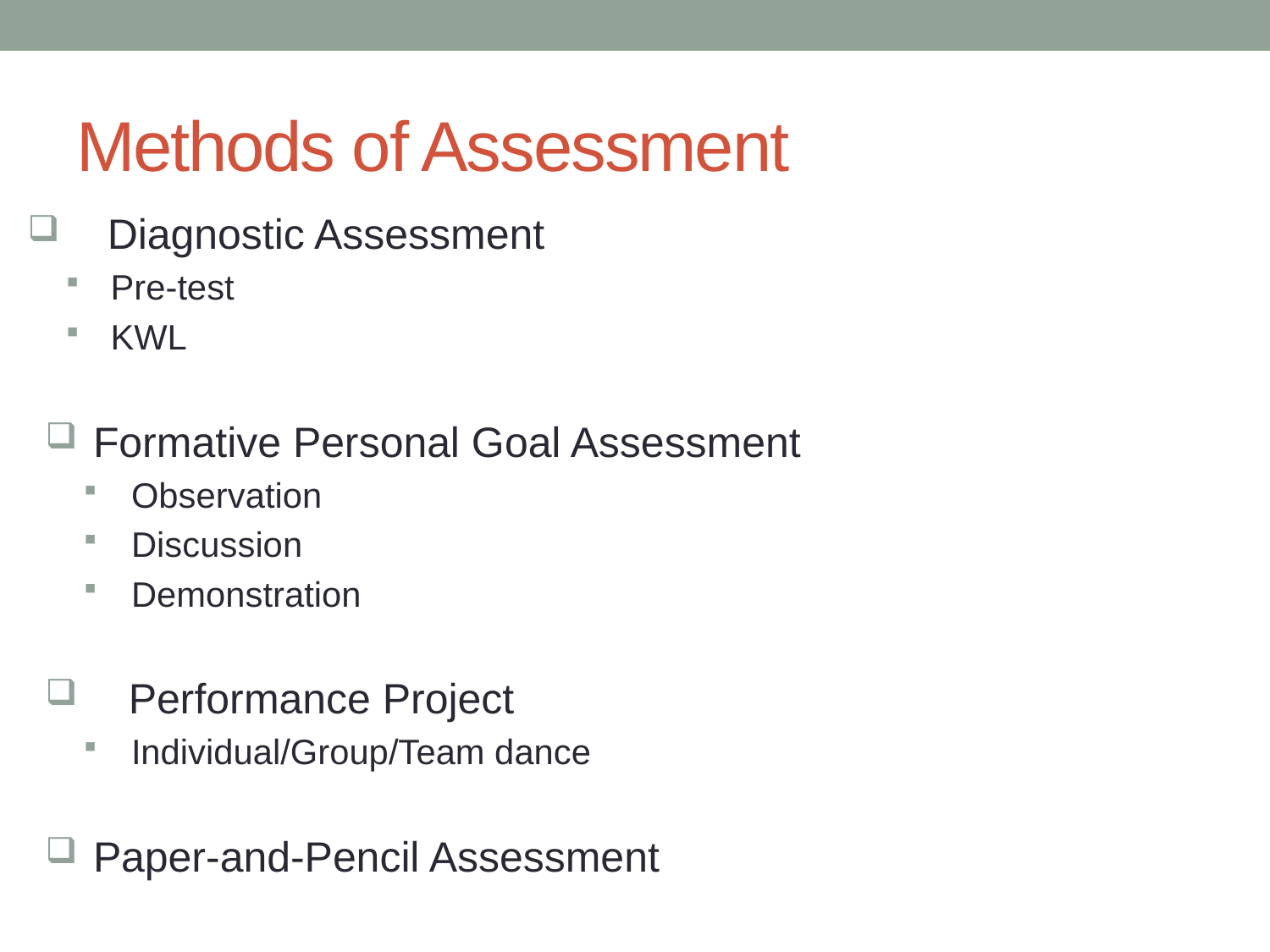

# Methods of Assessment
    Diagnostic Assessment
  Pre-test
  KWL

Formative Personal Goal Assessment
Observation
Discussion
Demonstration

   Performance Project
Individual/Group/Team dance

Paper-and-Pencil Assessment